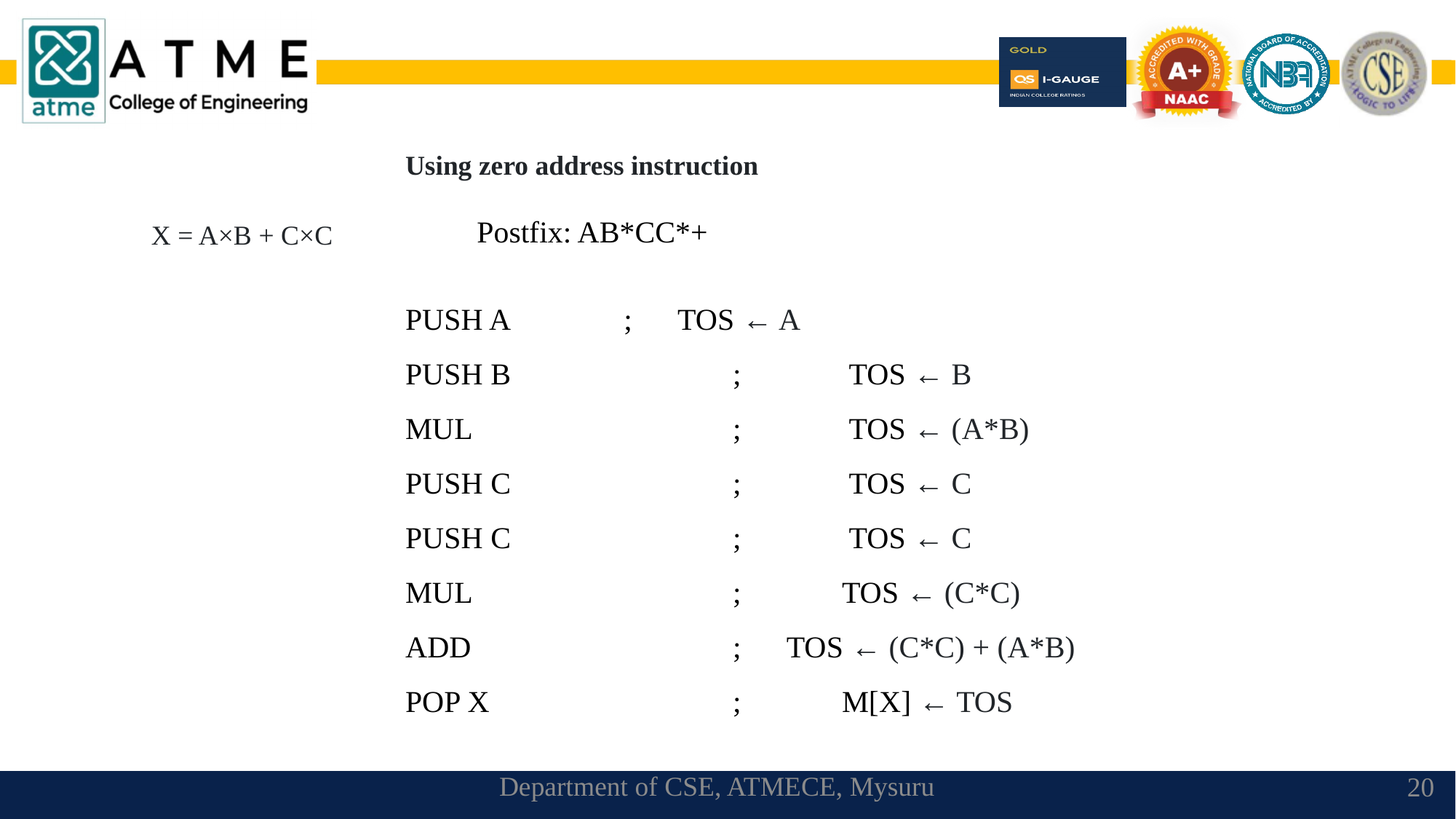

Using zero address instruction
Postfix: AB*CC*+
X = A×B + C×C
PUSH A               ;      TOS ← A
PUSH B			;	 TOS ← B
MUL			;	 TOS ← (A*B)
PUSH C			;	 TOS ← C
PUSH C			;	 TOS ← C
MUL			;	TOS ← (C*C)
ADD			;      TOS ← (C*C) + (A*B)
POP X			;	M[X] ← TOS
Department of CSE, ATMECE, Mysuru
20